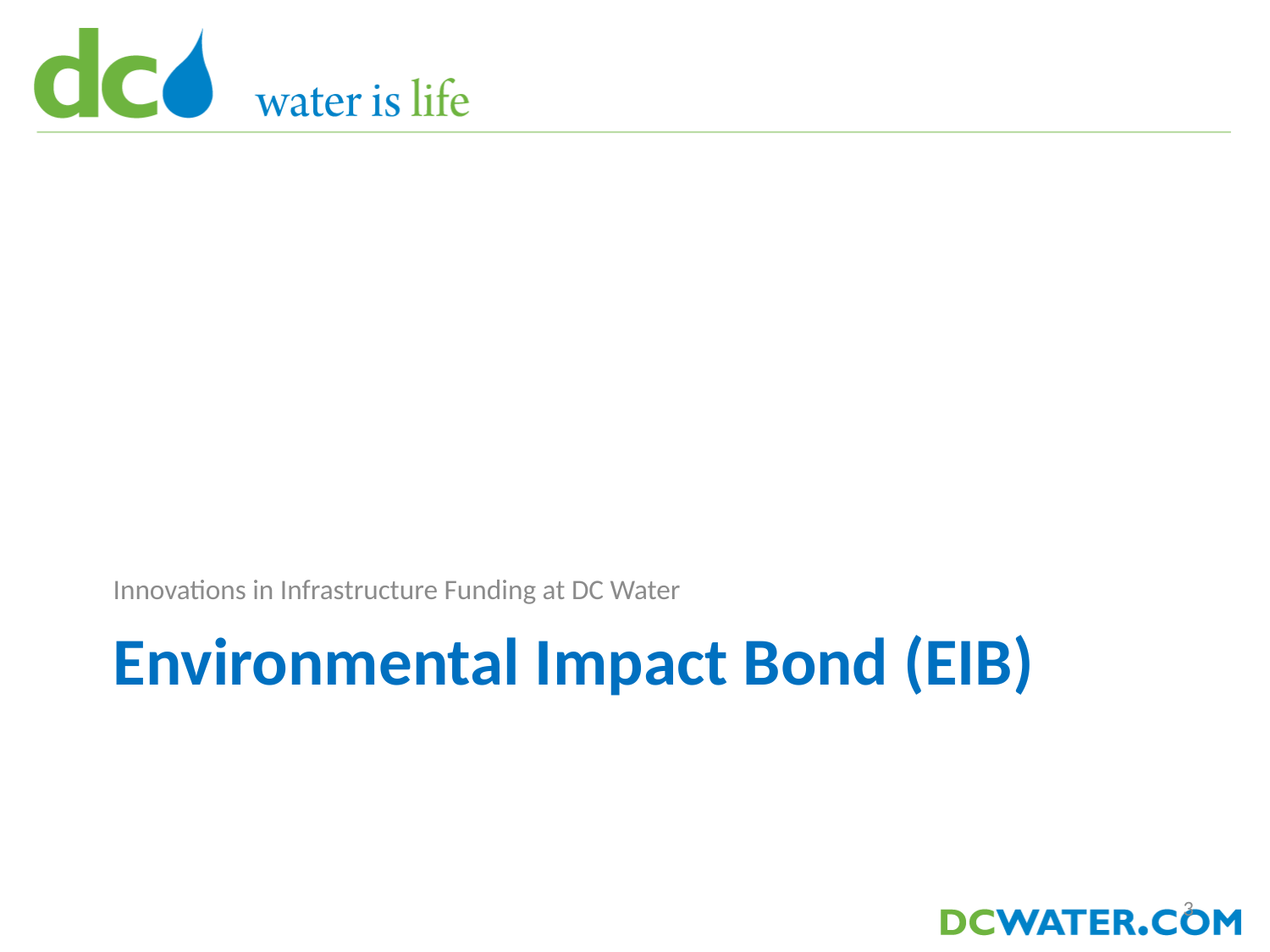

Innovations in Infrastructure Funding at DC Water
# Environmental Impact Bond (EIB)
3